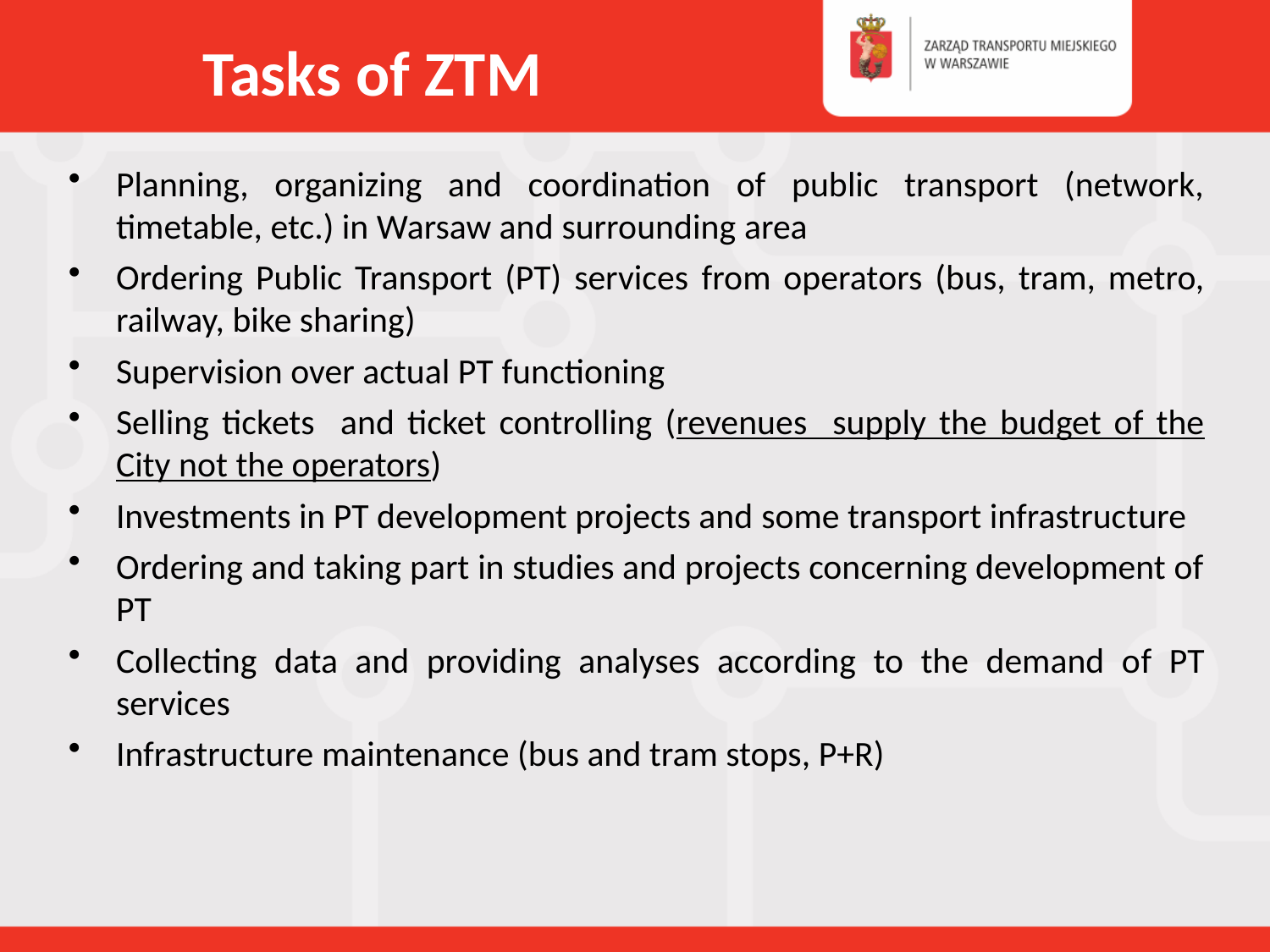

Tasks of ZTM
Planning, organizing and coordination of public transport (network, timetable, etc.) in Warsaw and surrounding area
Ordering Public Transport (PT) services from operators (bus, tram, metro, railway, bike sharing)
Supervision over actual PT functioning
Selling tickets  and ticket controlling (revenues  supply the budget of the City not the operators)
Investments in PT development projects and some transport infrastructure
Ordering and taking part in studies and projects concerning development of PT
Collecting data and providing analyses according to the demand of PT services
Infrastructure maintenance (bus and tram stops, P+R)